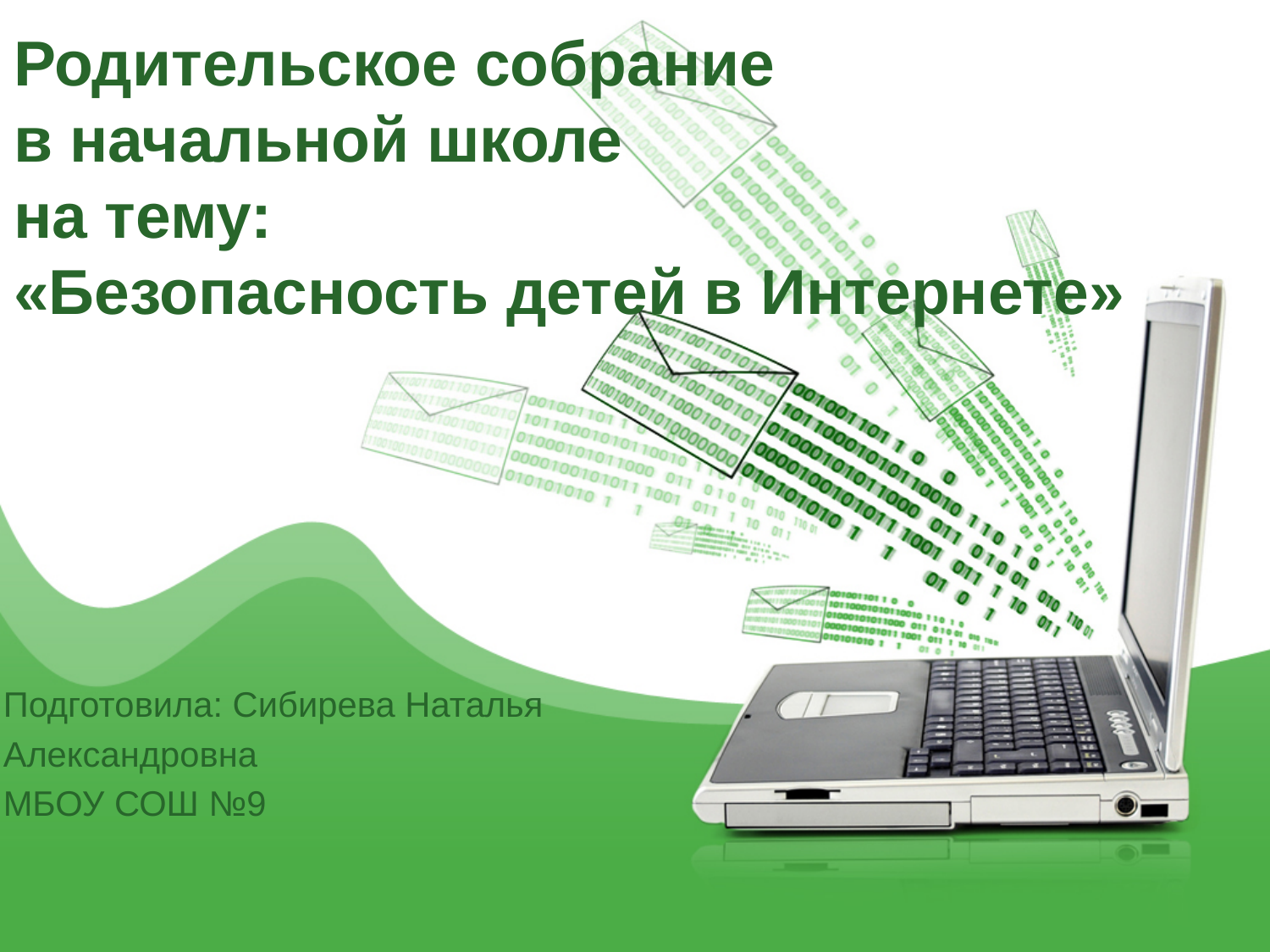

Родительское собрание
в начальной школе
на тему:
«Безопасность детей в Интернете»
#
Подготовила: Сибирева Наталья
Александровна
МБОУ СОШ №9